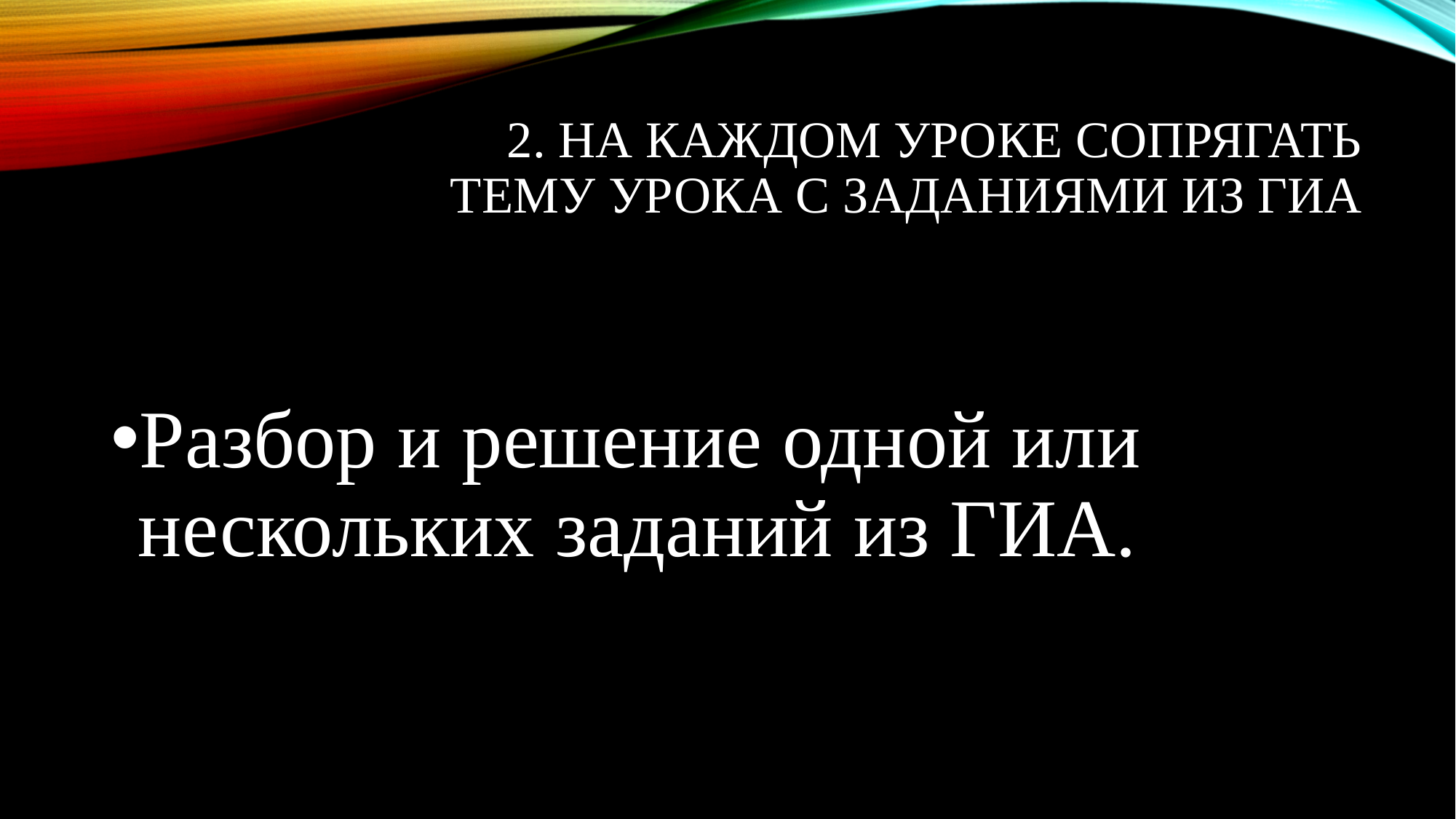

# 2. На каждом уроке сопрягать тему урока с заданиями из ГИА
Разбор и решение одной или нескольких заданий из ГИА.